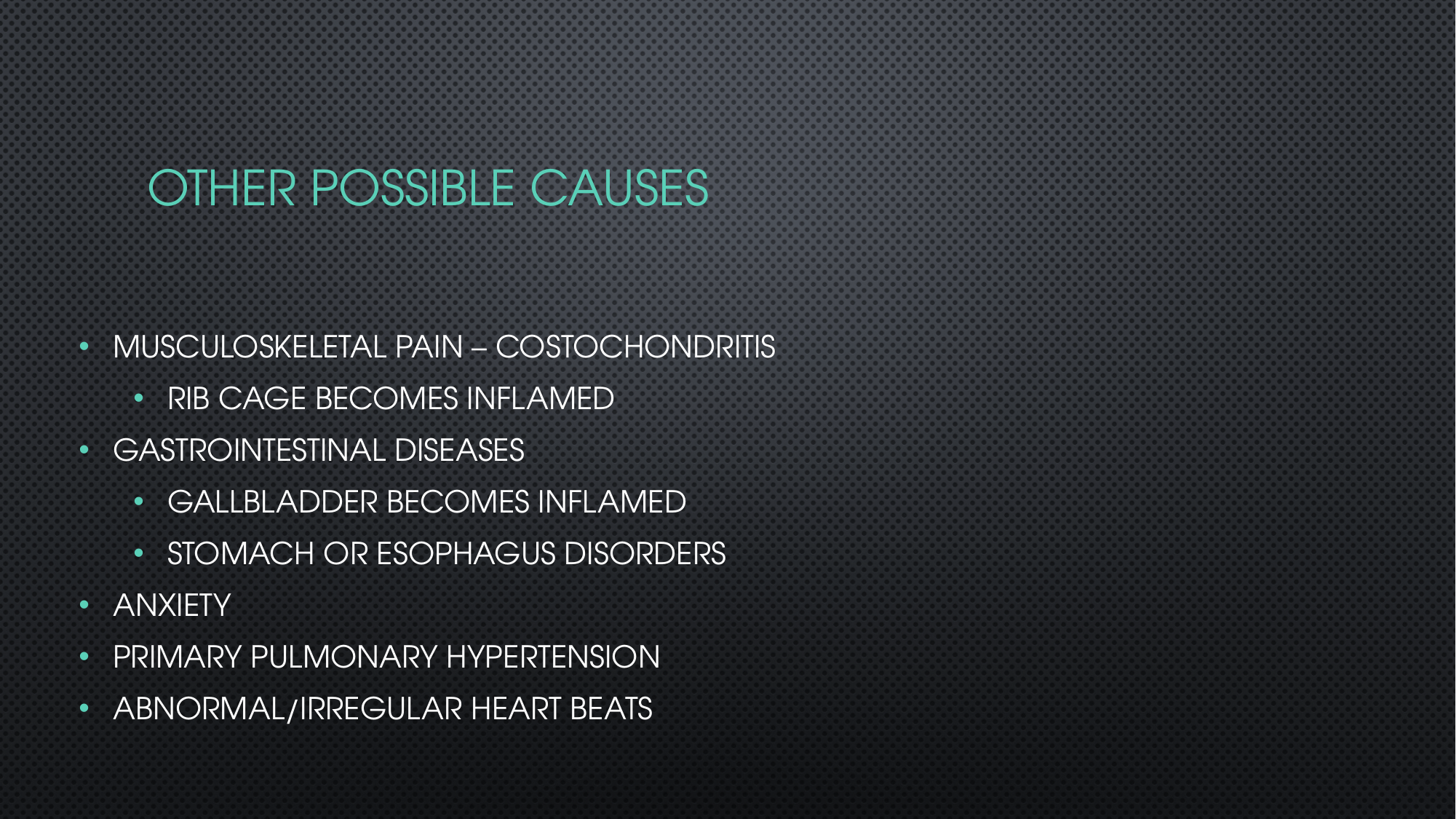

# Other possible causes
Musculoskeletal pain – costochondritis
Rib cage becomes inflamed
Gastrointestinal diseases
Gallbladder becomes inflamed
Stomach or esophagus disorders
Anxiety
Primary pulmonary hypertension
Abnormal/irregular heart beats